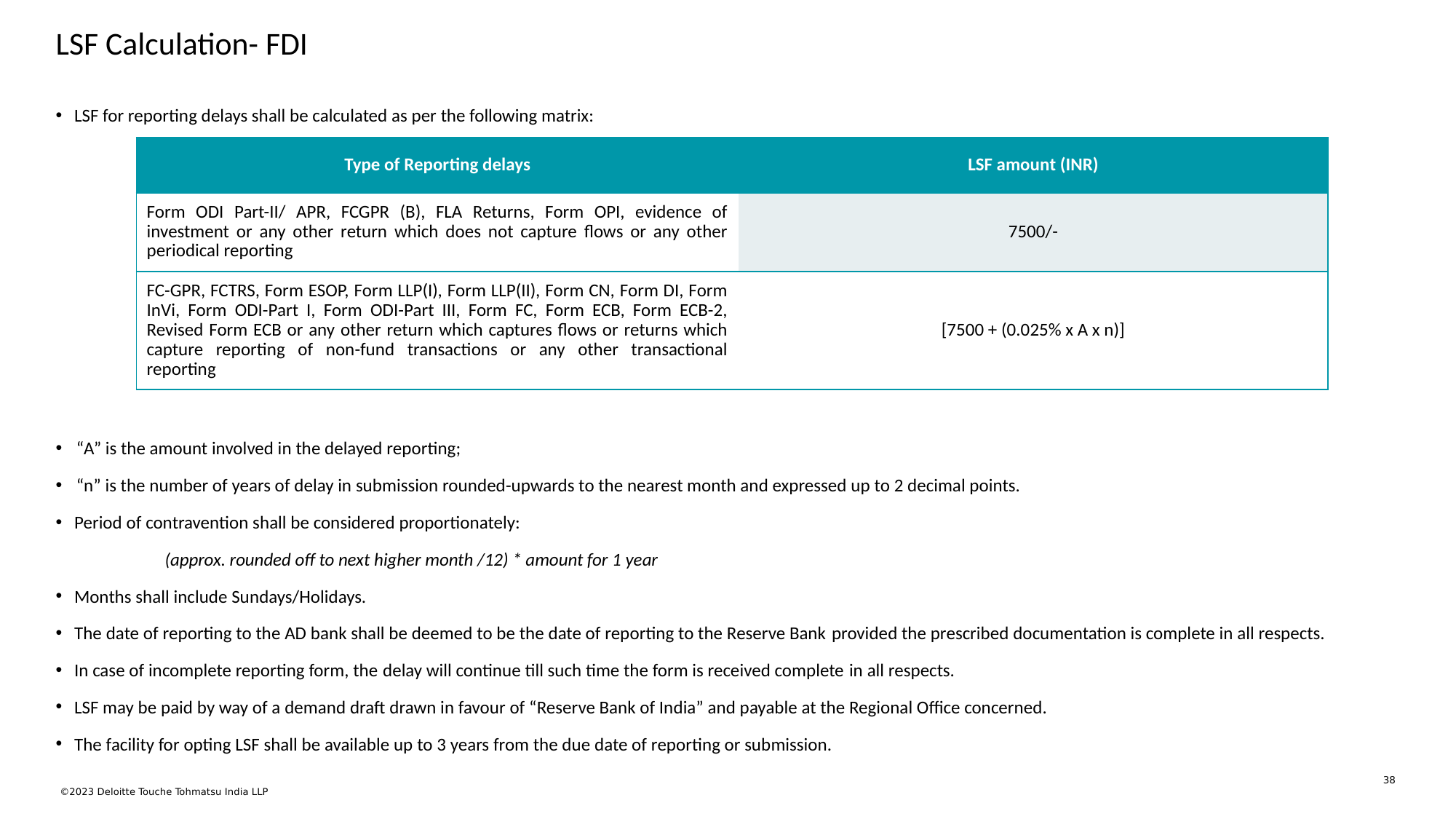

LSF Calculation- FDI
LSF for reporting delays shall be calculated as per the following matrix:

“A” is the amount involved in the delayed reporting;
“n” is the number of years of delay in submission rounded-upwards to the nearest month and expressed up to 2 decimal points.
Period of contravention shall be considered proportionately:
	(approx. rounded off to next higher month /12) * amount for 1 year
Months shall include Sundays/Holidays.
The date of reporting to the AD bank shall be deemed to be the date of reporting to the Reserve Bank provided the prescribed documentation is complete in all respects.
In case of incomplete reporting form, the delay will continue till such time the form is received complete in all respects.
LSF may be paid by way of a demand draft drawn in favour of “Reserve Bank of India” and payable at the Regional Office concerned.
The facility for opting LSF shall be available up to 3 years from the due date of reporting or submission.
| Type of Reporting delays | LSF amount (INR) |
| --- | --- |
| Form ODI Part-II/ APR, FCGPR (B), FLA Returns, Form OPI, evidence of investment or any other return which does not capture flows or any other periodical reporting | 7500/- |
| FC-GPR, FCTRS, Form ESOP, Form LLP(I), Form LLP(II), Form CN, Form DI, Form InVi, Form ODI-Part I, Form ODI-Part III, Form FC, Form ECB, Form ECB-2, Revised Form ECB or any other return which captures flows or returns which capture reporting of non-fund transactions or any other transactional reporting | [7500 + (0.025% x A x n)] |